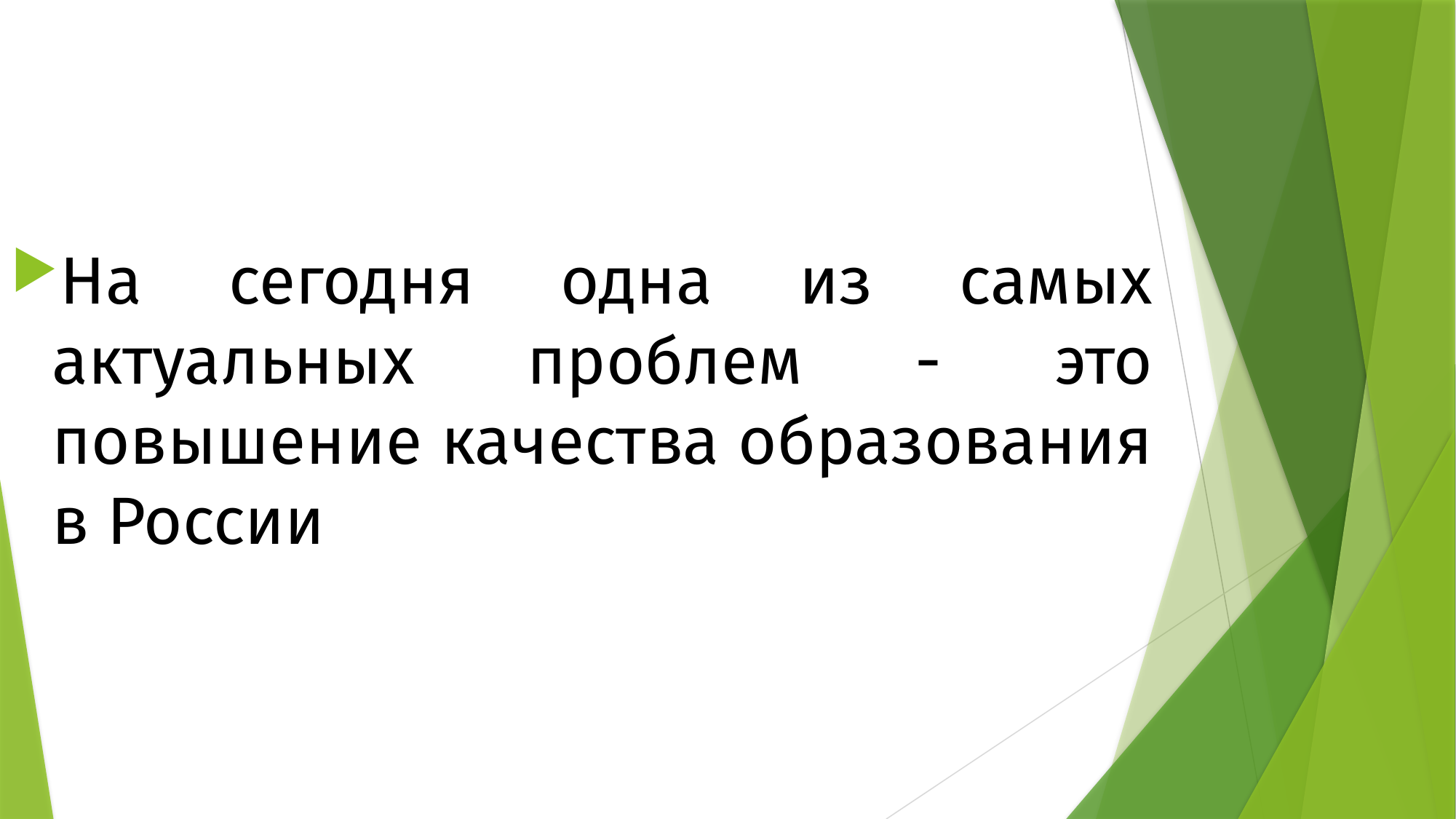

#
На сегодня одна из самых актуальных проблем - это повышение качества образования в России